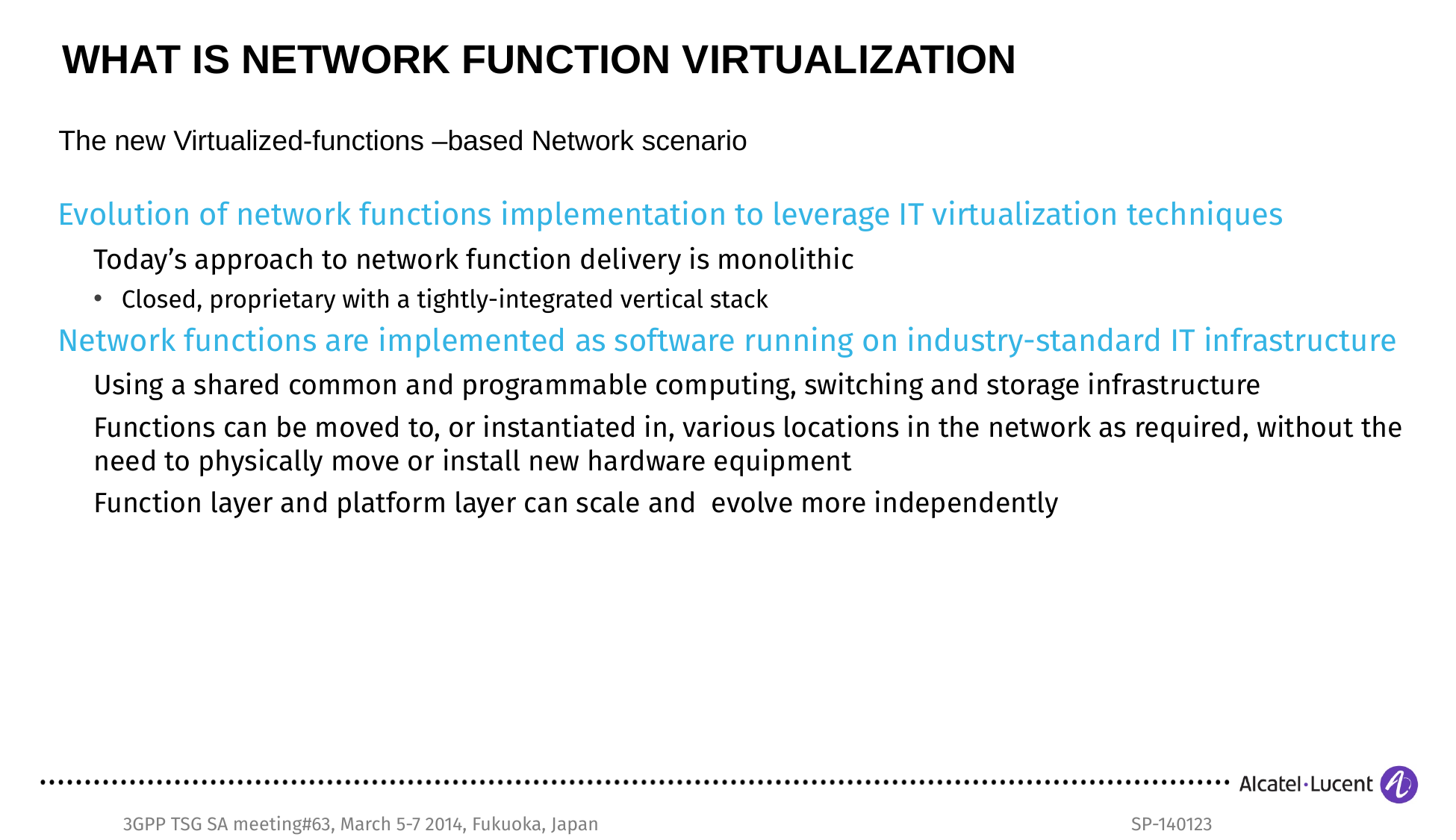

# What is Network Function Virtualization
The new Virtualized-functions –based Network scenario
Evolution of network functions implementation to leverage IT virtualization techniques
Today’s approach to network function delivery is monolithic
Closed, proprietary with a tightly-integrated vertical stack
Network functions are implemented as software running on industry-standard IT infrastructure
Using a shared common and programmable computing, switching and storage infrastructure
Functions can be moved to, or instantiated in, various locations in the network as required, without the need to physically move or install new hardware equipment
Function layer and platform layer can scale and  evolve more independently